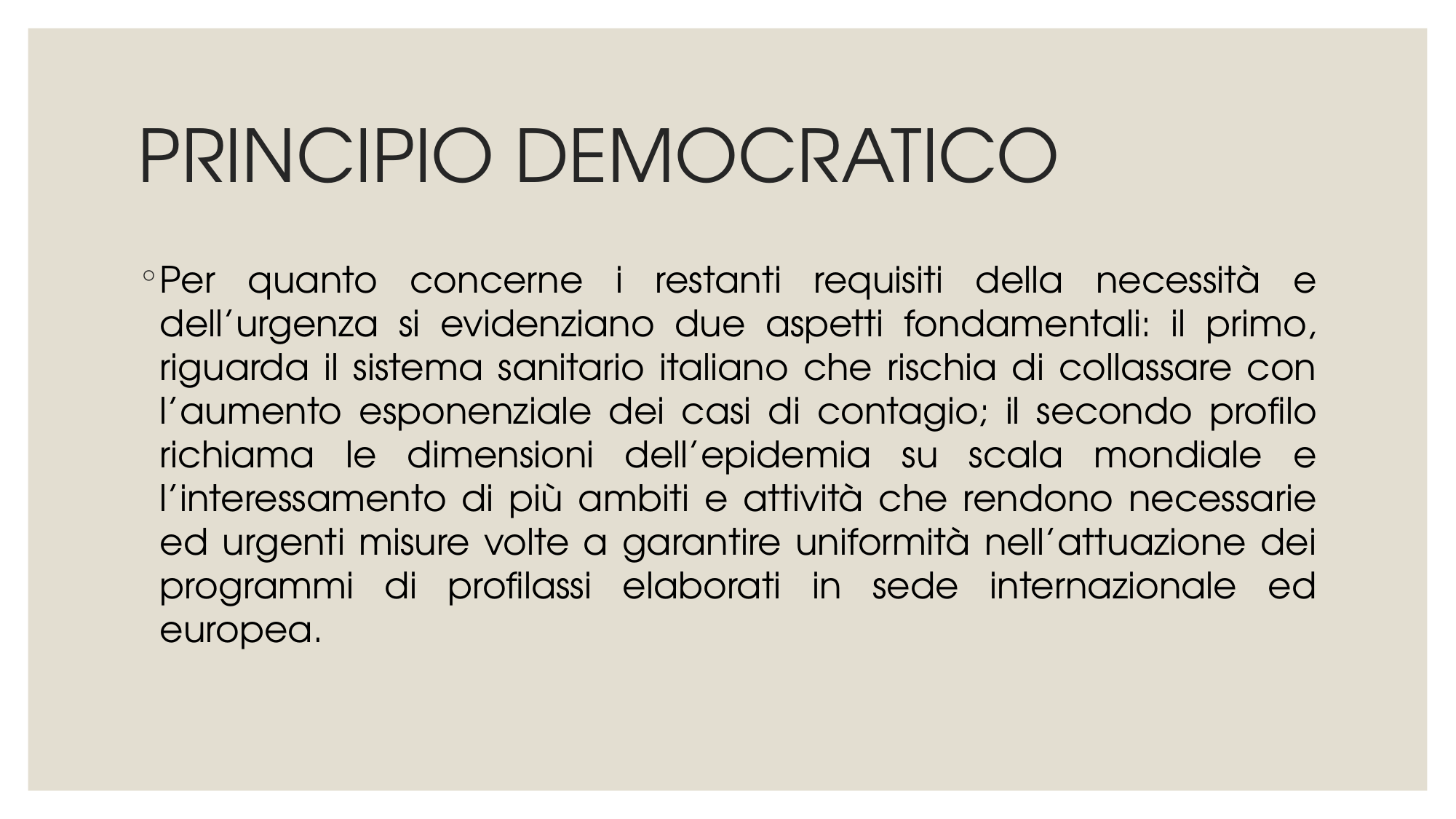

# PRINCIPIO DEMOCRATICO
Per quanto concerne i restanti requisiti della necessità e dell’urgenza si evidenziano due aspetti fondamentali: il primo, riguarda il sistema sanitario italiano che rischia di collassare con l’aumento esponenziale dei casi di contagio; il secondo profilo richiama le dimensioni dell’epidemia su scala mondiale e l’interessamento di più ambiti e attività che rendono necessarie ed urgenti misure volte a garantire uniformità nell’attuazione dei programmi di profilassi elaborati in sede internazionale ed europea.